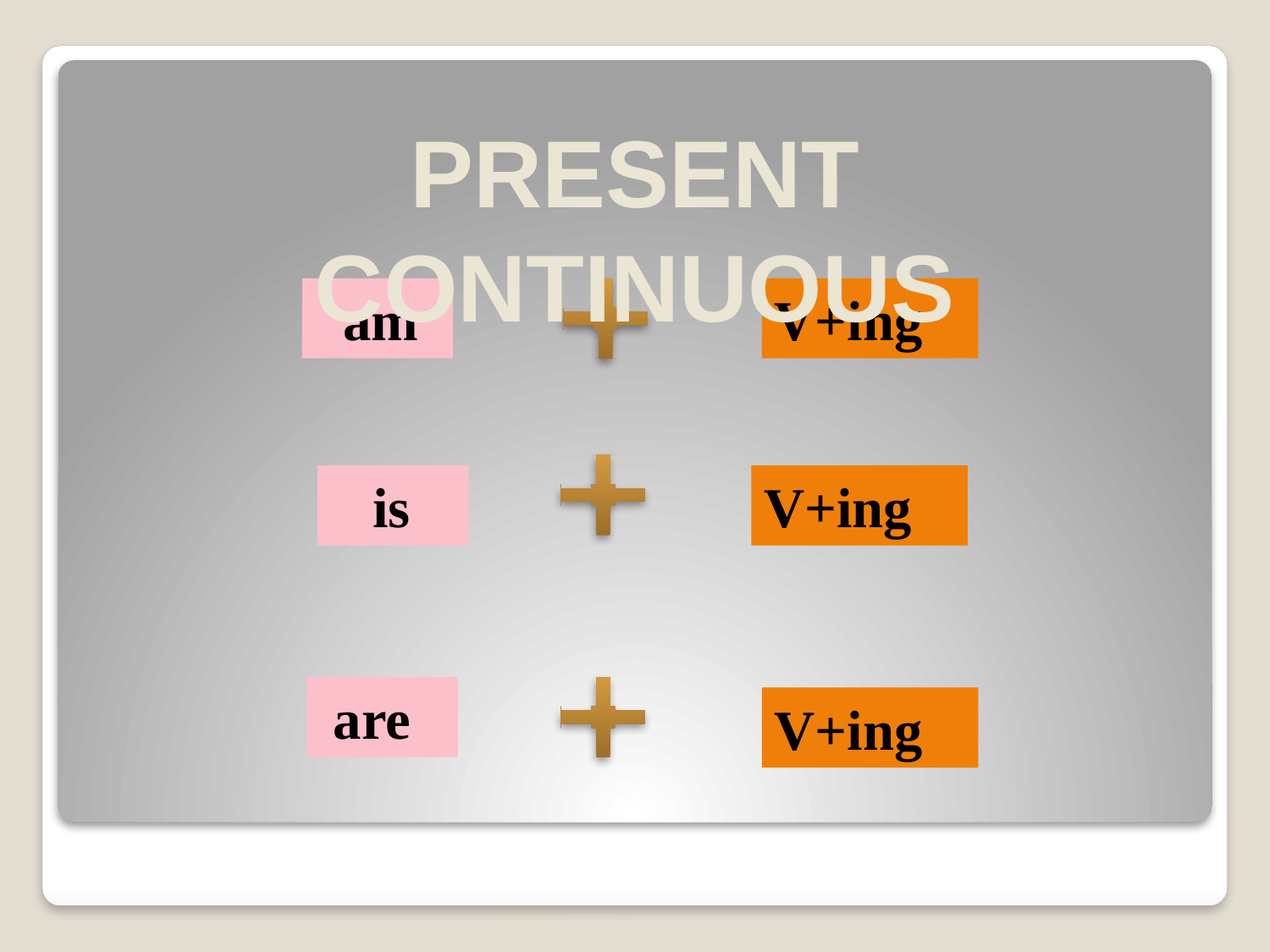

PRESENT CONTINUOUS
  am

V+ing

   is
V+ing
 are

V+ing